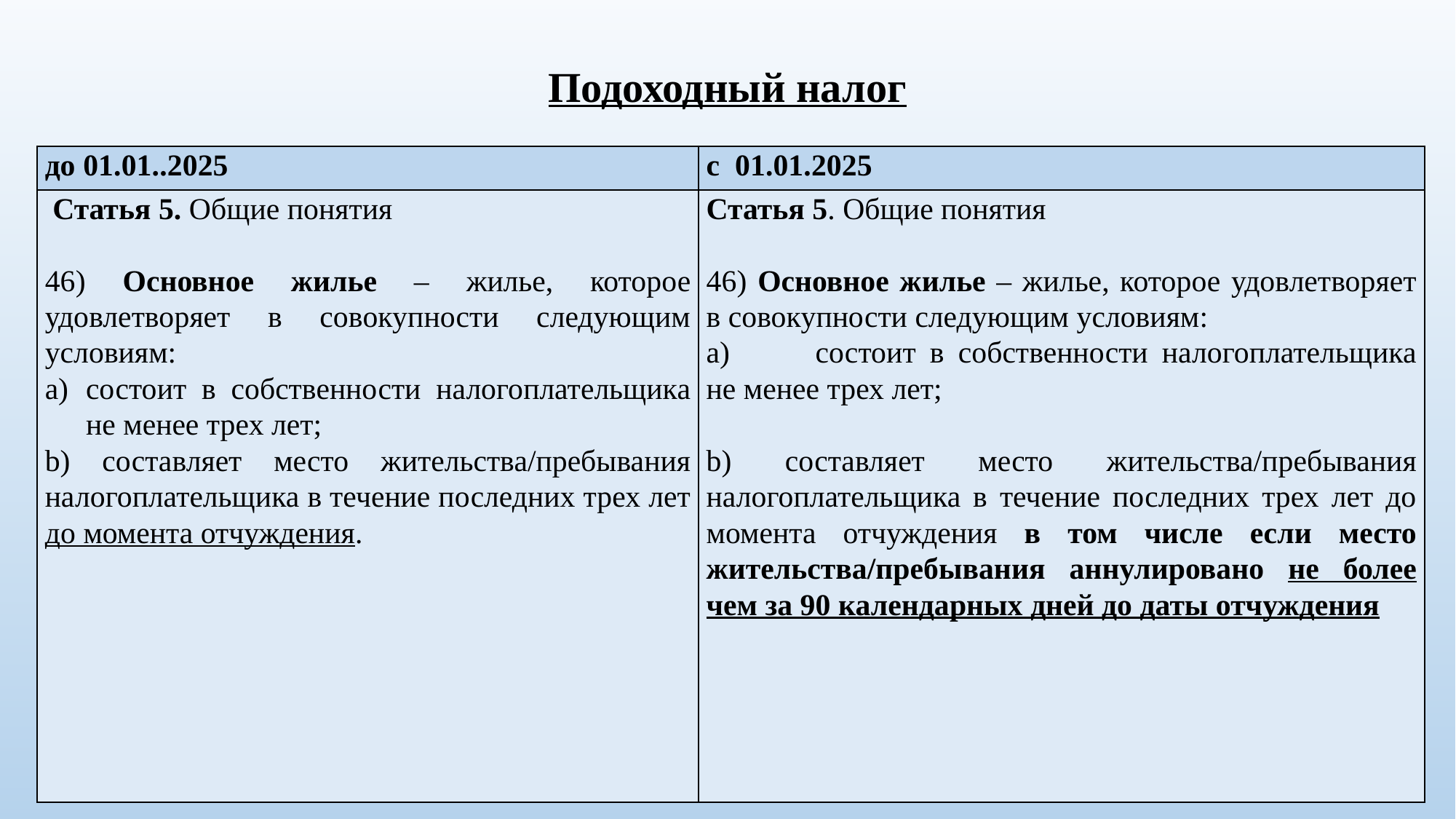

# Подоходный налог
| до 01.01..2025 | c 01.01.2025 |
| --- | --- |
| Статья 5. Общие понятия 46) Основное жилье – жилье, которое удовлетворяет в совокупности следующим условиям: состоит в собственности налогоплательщика не менее трех лет; b) составляет место жительства/пребывания налогоплательщика в течение последних трех лет до момента отчуждения. | Статья 5. Общие понятия   46) Основное жилье – жилье, которое удовлетворяет в совокупности следующим условиям: a) состоит в собственности налогоплательщика не менее трех лет;   b) составляет место жительства/пребывания налогоплательщика в течение последних трех лет до момента отчуждения в том числе если место жительства/пребывания аннулировано не более чем за 90 календарных дней до даты отчуждения |